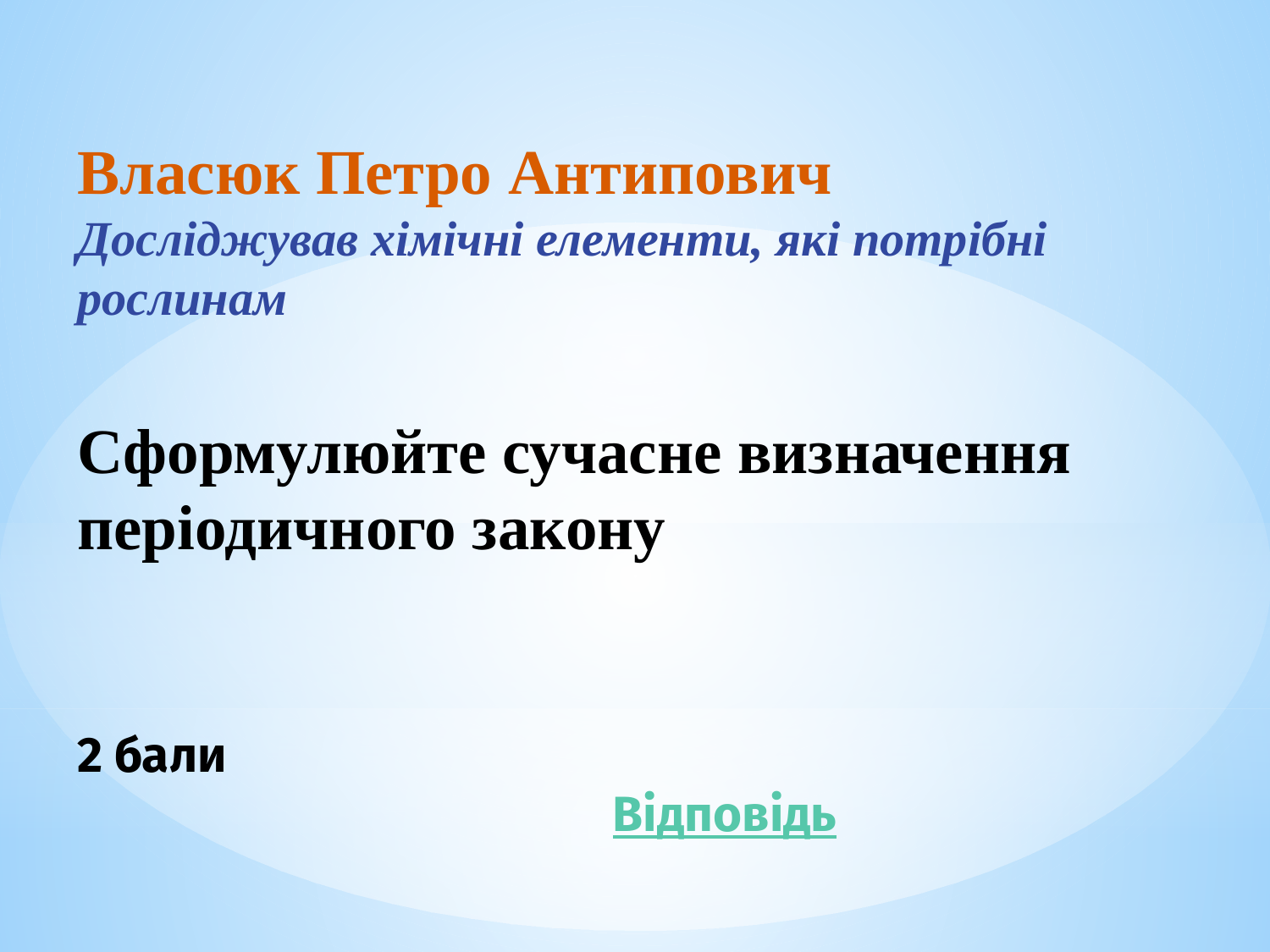

Власюк Петро Антипович
Досліджував хімічні елементи, які потрібні рослинам

Сформулюйте сучасне визначення
періодичного закону

2 бали
                                              Відповідь